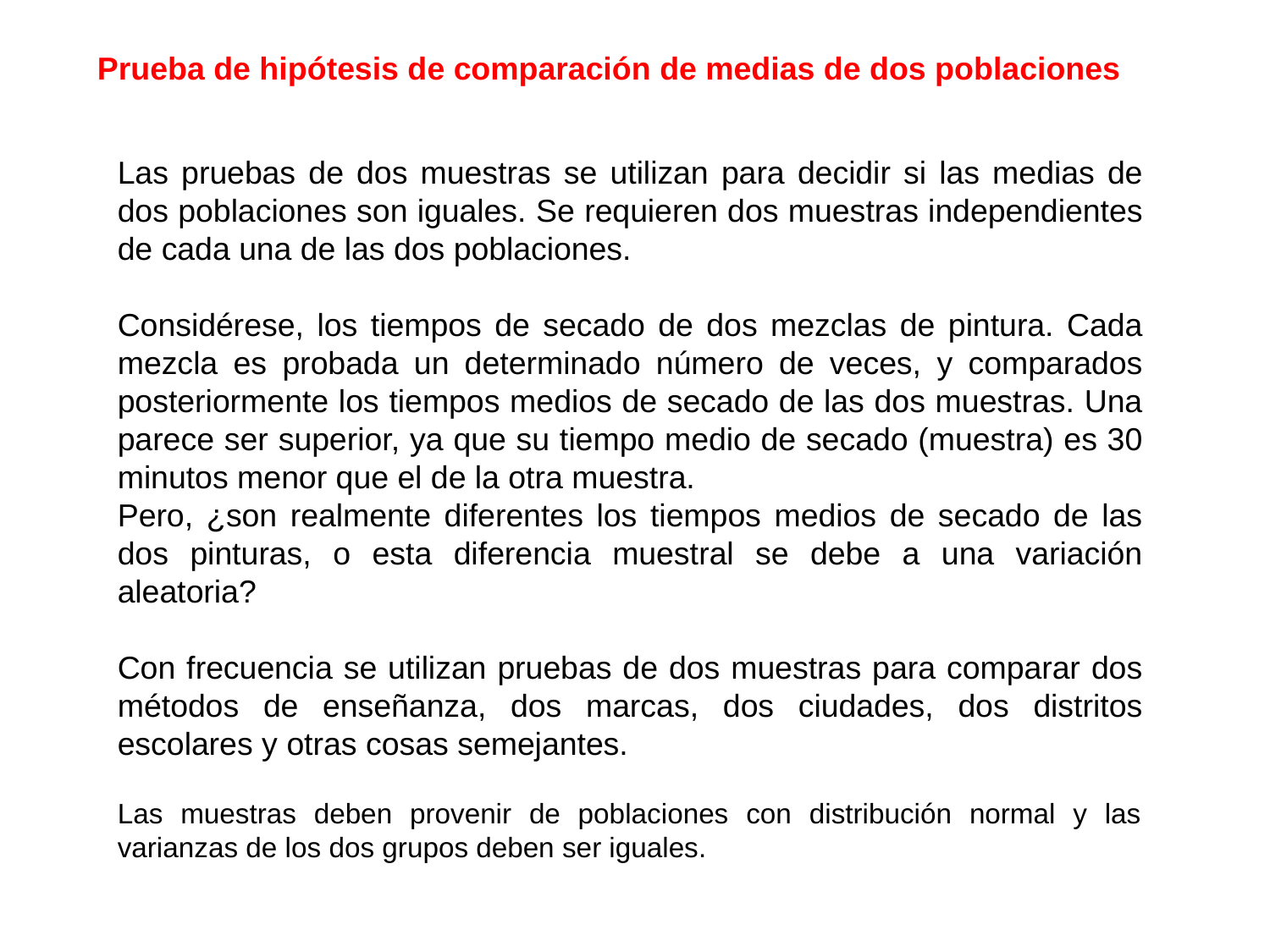

Prueba de hipótesis de comparación de medias de dos poblaciones
Las pruebas de dos muestras se utilizan para decidir si las medias de dos poblaciones son iguales. Se requieren dos muestras independientes de cada una de las dos poblaciones.

Considérese, los tiempos de secado de dos mezclas de pintura. Cada mezcla es probada un determinado número de veces, y comparados posteriormente los tiempos medios de secado de las dos muestras. Una parece ser superior, ya que su tiempo medio de secado (muestra) es 30 minutos menor que el de la otra muestra.
Pero, ¿son realmente diferentes los tiempos medios de secado de las dos pinturas, o esta diferencia muestral se debe a una variación aleatoria?

Con frecuencia se utilizan pruebas de dos muestras para comparar dos métodos de enseñanza, dos marcas, dos ciudades, dos distritos escolares y otras cosas semejantes.

Las muestras deben provenir de poblaciones con distribución normal y las varianzas de los dos grupos deben ser iguales.